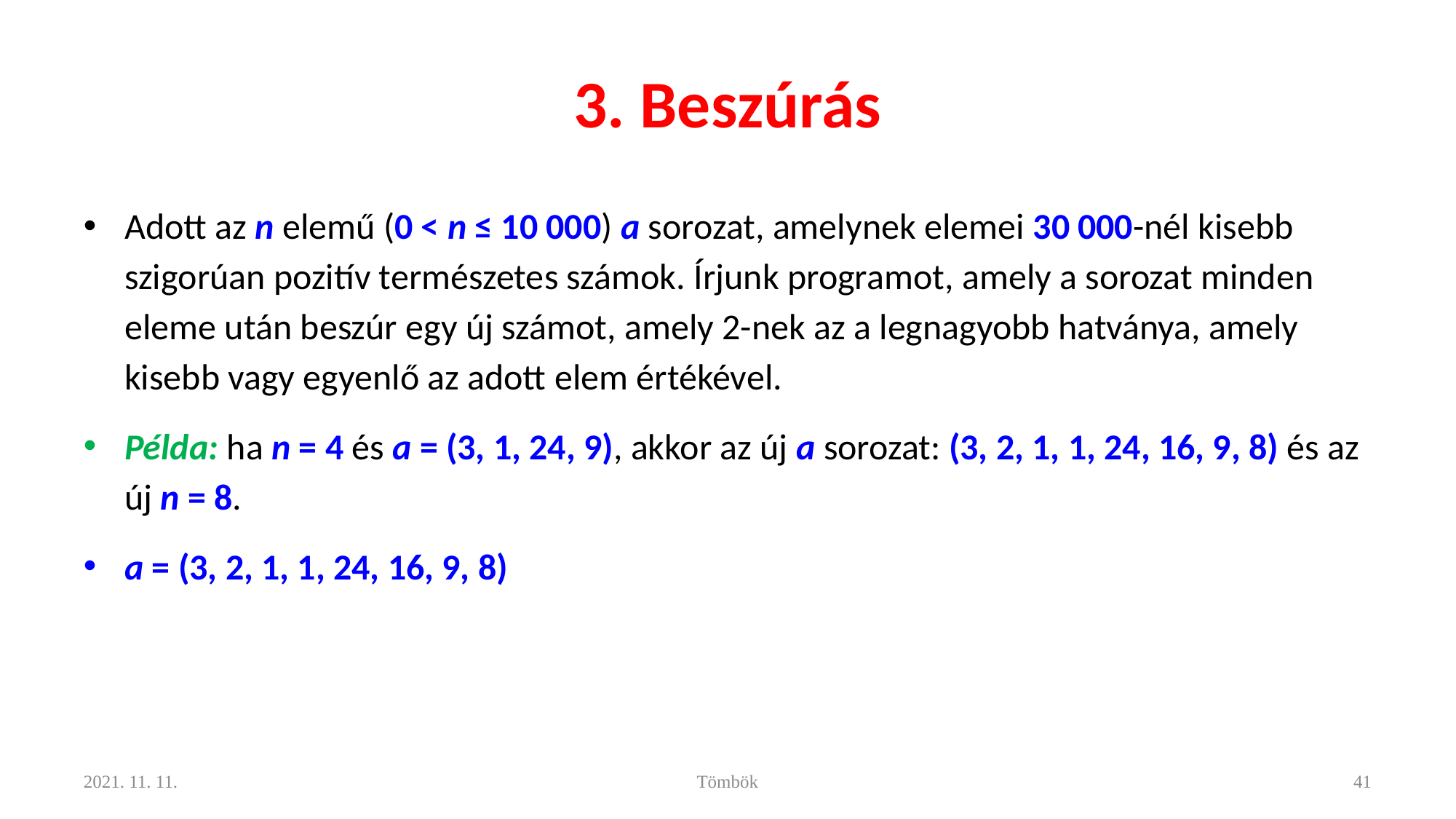

# 3. Beszúrás
Adott az n elemű (0 < n ≤ 10 000) a sorozat, amelynek elemei 30 000-nél kisebb szigorú­an pozitív természetes számok. Írjunk programot, amely a sorozat minden eleme után beszúr egy új számot, amely 2-nek az a legnagyobb hatványa, amely kisebb vagy egyenlő az adott elem értékével.
Példa: ha n = 4 és a = (3, 1, 24, 9), akkor az új a sorozat: (3, 2, 1, 1, 24, 16, 9, 8) és az új n = 8.
a = (3, 2, 1, 1, 24, 16, 9, 8)
2021. 11. 11.
Tömbök
41